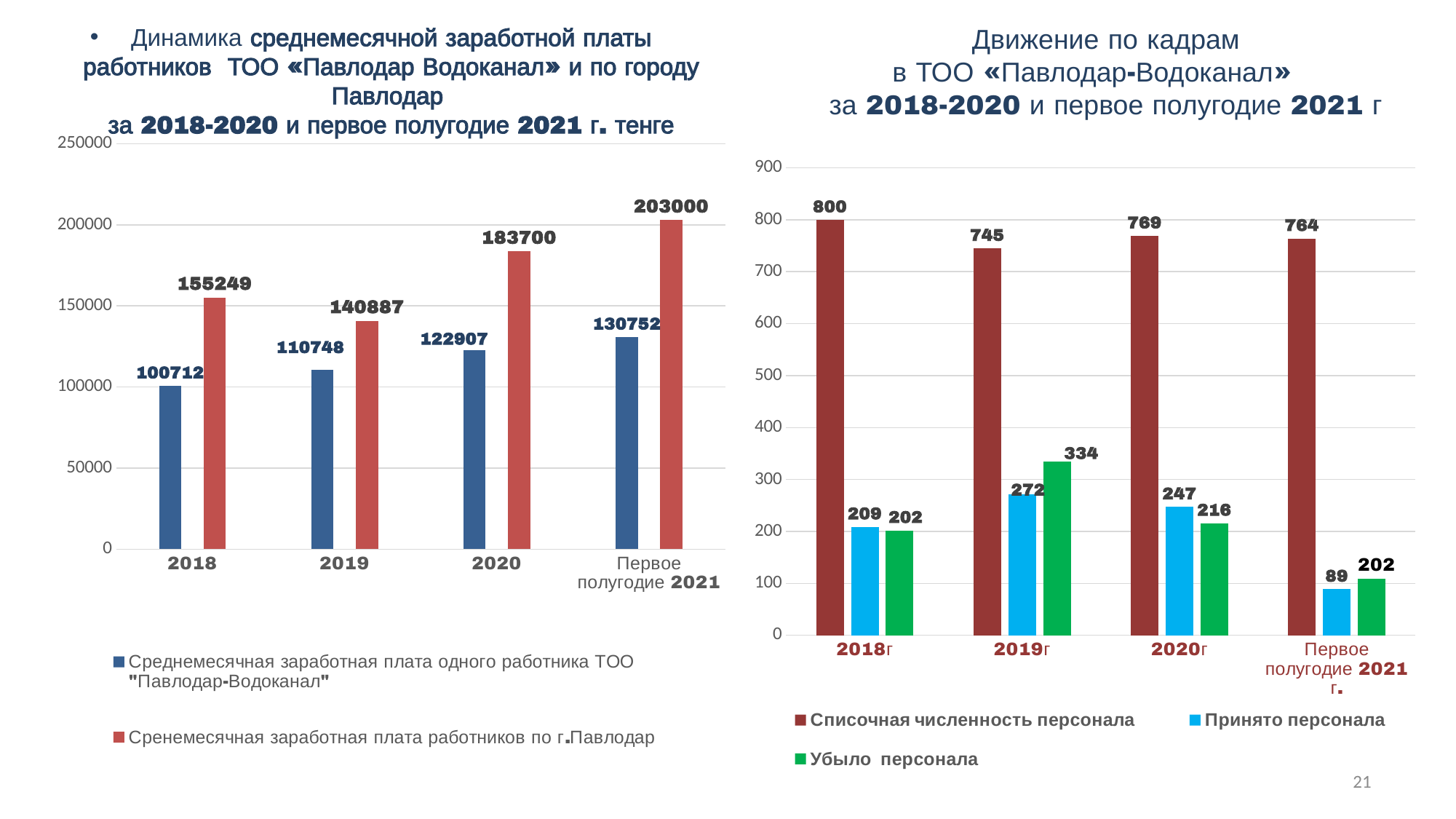

Динамика среднемесячной заработной платы работников  ТОО «Павлодар Водоканал» и по городу Павлодар
за 2018-2020 и первое полугодие 2021 г. тенге
Движение по кадрам
в ТОО «Павлодар-Водоканал»
за 2018-2020 и первое полугодие 2021 г

### Chart

| Category | Среднемесячная заработная плата одного работника ТОО "Павлодар-Водоканал"  | Сренемесячная заработная плата работников по г.Павлодар |
|---|---|---|
| 2018 | 100712.0 | 155249.0 |
| 2019 | 110748.0 | 140887.0 |
| 2020 | 122907.0 | 183700.0 |
| Первое полугодие 2021 | 130752.0 | 203000.0 |

### Chart

| Category | Списочная численность персонала | Принято персонала | Убыло  персонала |
|---|---|---|---|
| 2018г | 800.0 | 209.0 | 202.0 |
| 2019г | 745.0 | 272.0 | 334.0 |
| 2020г | 769.0 | 247.0 | 216.0 |
| Первое полугодие 2021 г. | 764.0 | 89.0 | 109.0 |
21